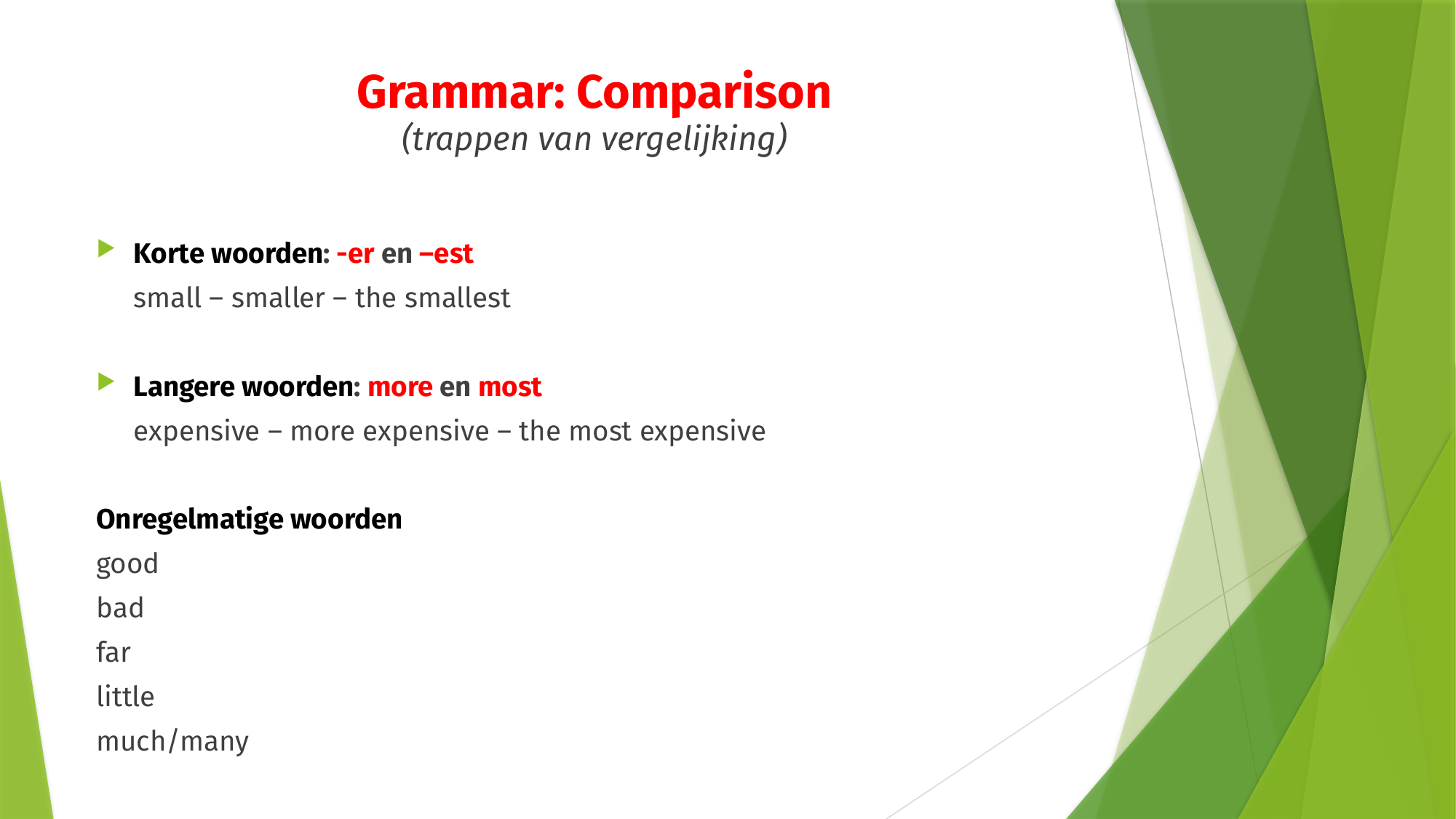

# Grammar: Comparison (trappen van vergelijking)
Korte woorden: -er en –est
     small – smaller – the smallest

Langere woorden: more en most
     expensive – more expensive – the most expensive

Onregelmatige woorden
good
bad
far
little
much/many